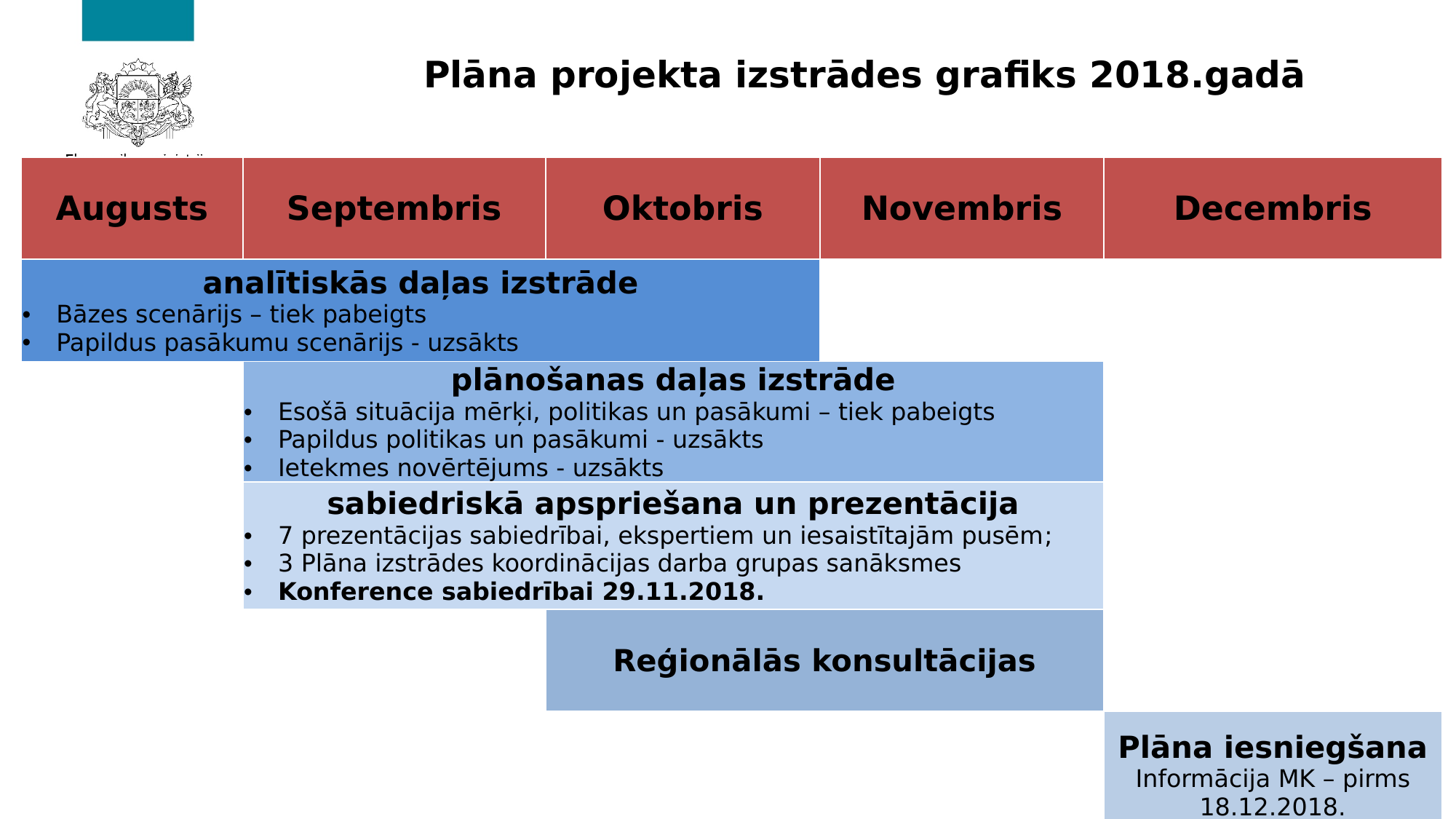

# Plāna projekta izstrādes grafiks 2018.gadā
| Augusts | Septembris | Oktobris | Novembris | novembris | Decembris |
| --- | --- | --- | --- | --- | --- |
| analītiskās daļas izstrāde Bāzes scenārijs – tiek pabeigts Papildus pasākumu scenārijs - uzsākts |  |  |  |  |  |
|  | plānošanas daļas izstrāde Esošā situācija mērķi, politikas un pasākumi – tiek pabeigts Papildus politikas un pasākumi - uzsākts Ietekmes novērtējums - uzsākts |  |  |  |  |
|  | sabiedriskā apspriešana un prezentācija 7 prezentācijas sabiedrībai, ekspertiem un iesaistītajām pusēm; 3 Plāna izstrādes koordinācijas darba grupas sanāksmes Konference sabiedrībai 29.11.2018. |  |  |  |  |
|  |  | Reģionālās konsultācijas |  |  |  |
|  |  |  |  |  | Plāna iesniegšana Informācija MK – pirms 18.12.2018. |
5